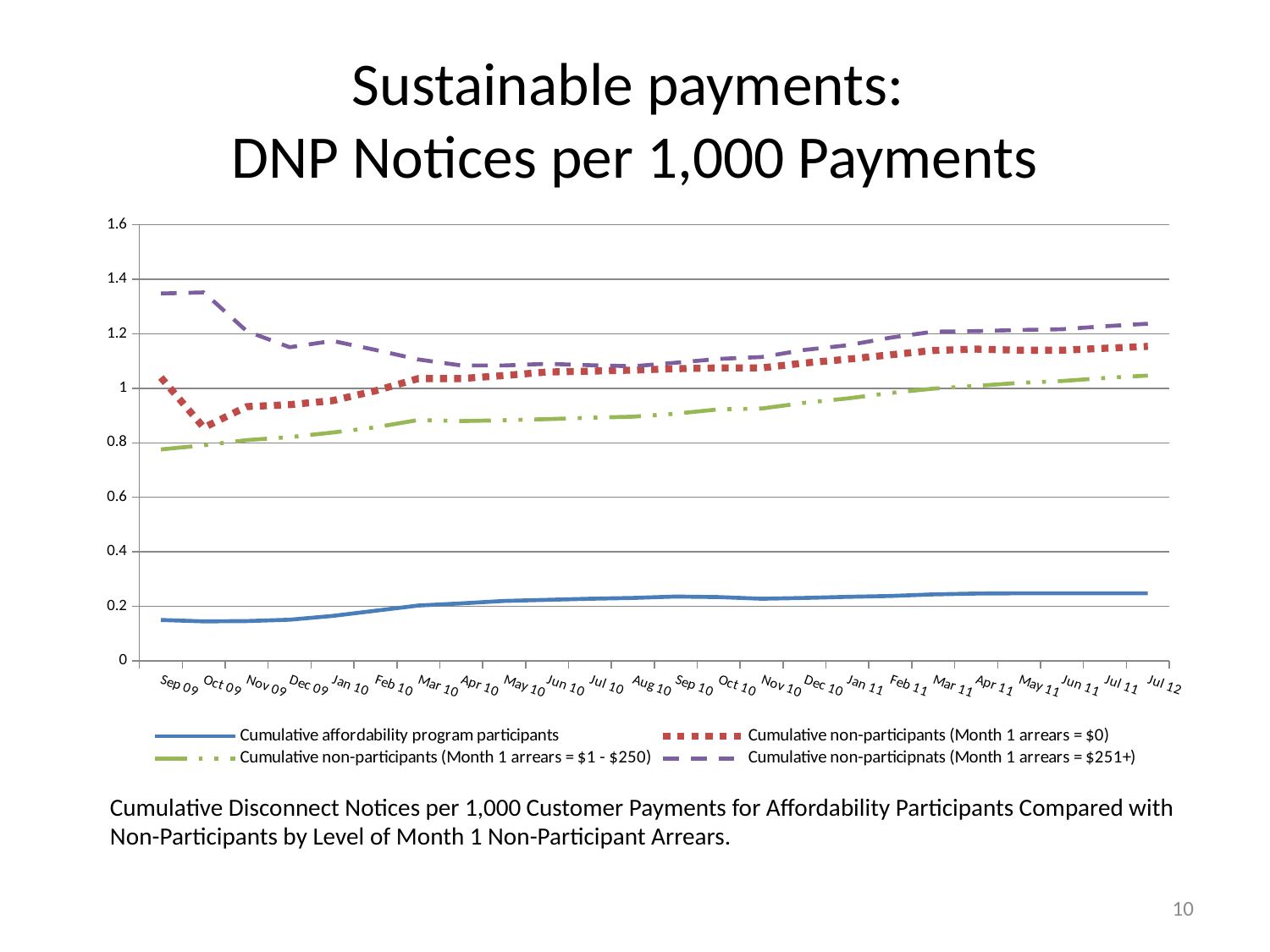

# Sustainable payments: DNP Notices per 1,000 Payments

### Chart

| Category | Cumulative affordability program participants | Cumulative non-participants (Month 1 arrears = $0) | Cumulative non-participants (Month 1 arrears = $1 - $250) | Cumulative non-participnats (Month 1 arrears = $251+) |
|---|---|---|---|---|
| Sep 09 | 0.15 | 1.04 | 0.776 | 1.348 |
| Oct 09 | 0.145 | 0.856 | 0.791 | 1.352 |
| Nov 09 | 0.146 | 0.933 | 0.81 | 1.21 |
| Dec 09 | 0.151 | 0.94 | 0.821 | 1.151 |
| Jan 10 | 0.165 | 0.955 | 0.838 | 1.174 |
| Feb 10 | 0.184 | 0.991 | 0.857 | 1.141 |
| Mar 10 | 0.203 | 1.036 | 0.884 | 1.106 |
| Apr 10 | 0.211 | 1.036 | 0.88 | 1.084 |
| May 10 | 0.22 | 1.047 | 0.883 | 1.084 |
| Jun 10 | 0.224 | 1.06 | 0.887 | 1.09 |
| Jul 10 | 0.228 | 1.063 | 0.892 | 1.085 |
| Aug 10 | 0.231 | 1.067 | 0.896 | 1.081 |
| Sep 10 | 0.236 | 1.072 | 0.907 | 1.094 |
| Oct 10 | 0.234 | 1.075 | 0.923 | 1.108 |
| Nov 10 | 0.228 | 1.075 | 0.926 | 1.115 |
| Dec 10 | 0.231 | 1.093 | 0.947 | 1.141 |
| Jan 11 | 0.235 | 1.107 | 0.963 | 1.158 |
| Feb 11 | 0.238 | 1.123 | 0.983 | 1.186 |
| Mar 11 | 0.244 | 1.139 | 0.999 | 1.208 |
| Apr 11 | 0.247 | 1.144 | 1.009 | 1.21 |
| May 11 | 0.248 | 1.14 | 1.02 | 1.214 |
| Jun 11 | 0.248 | 1.14 | 1.027 | 1.217 |
| Jul 11 | 0.248 | 1.147 | 1.038 | 1.228 |
| Jul 12 | 0.248 | 1.154 | 1.047 | 1.237 |
Cumulative Disconnect Notices per 1,000 Customer Payments for Affordability Participants Compared with Non-Participants by Level of Month 1 Non-Participant Arrears.
10